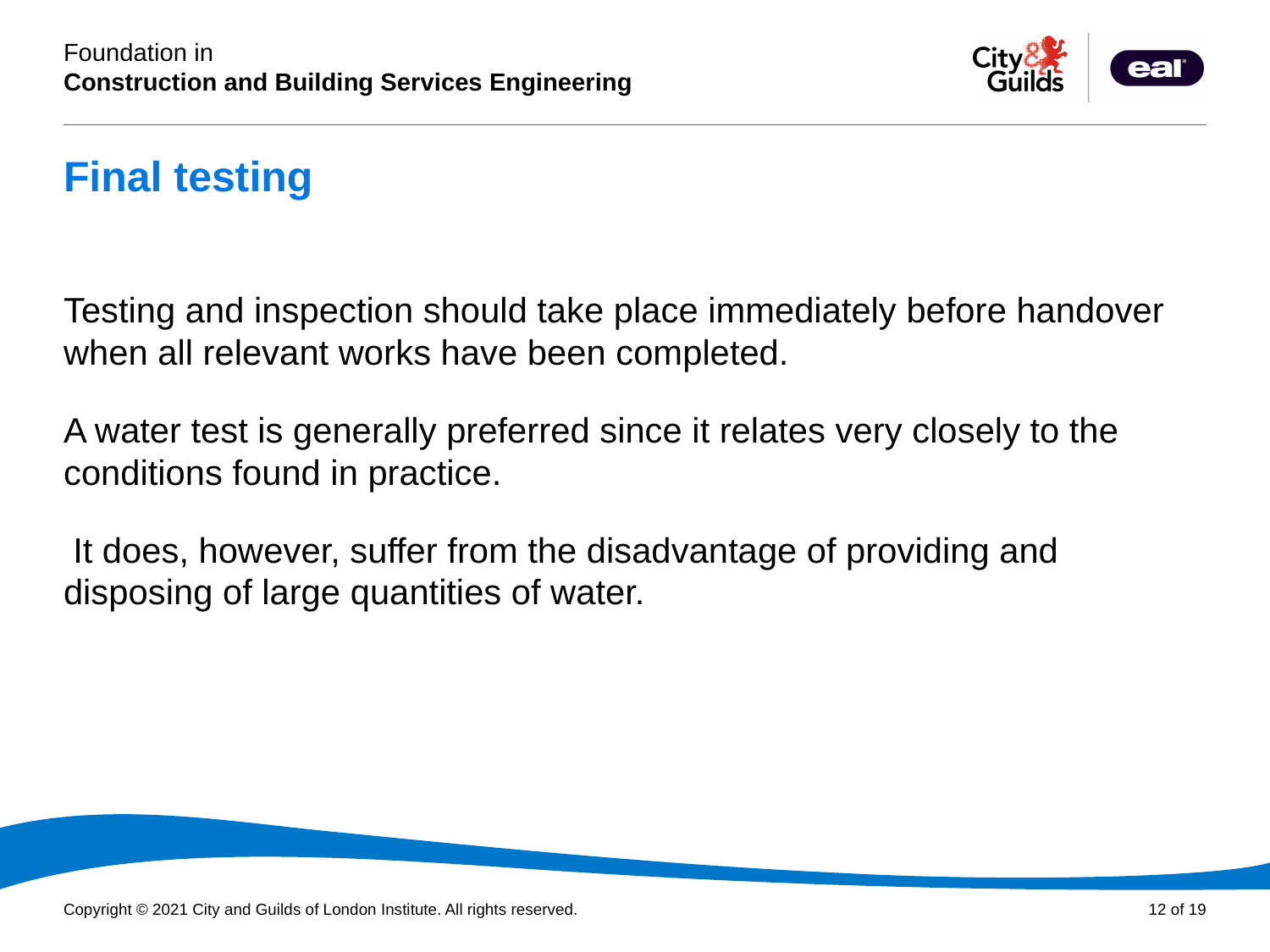

# Final testing

Testing and inspection should take place immediately before handover when all relevant works have been completed.
A water test is generally preferred since it relates very closely to the conditions found in practice.
 It does, however, suffer from the disadvantage of providing and disposing of large quantities of water.